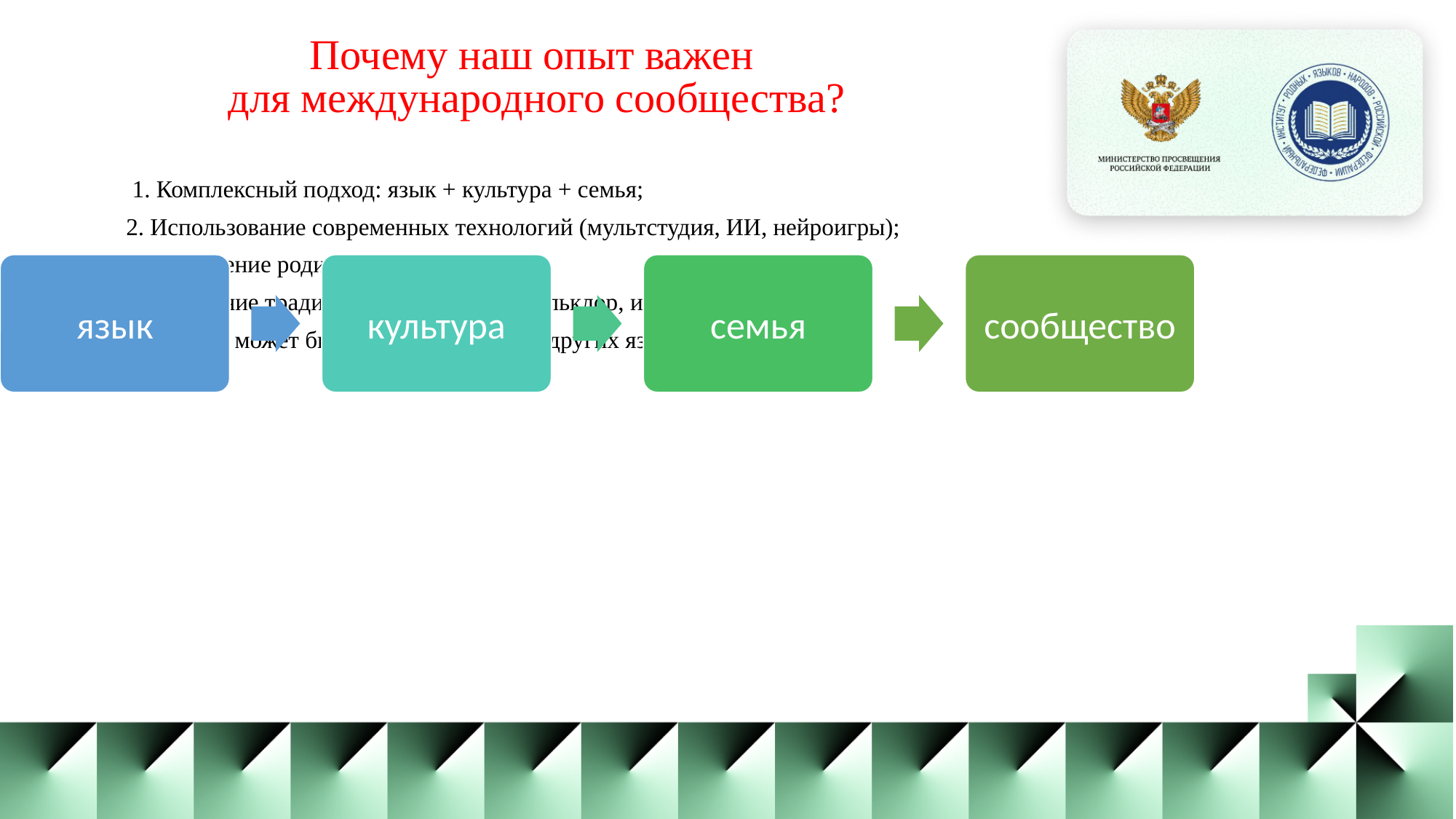

Почему наш опыт важен
для международного сообщества?
 1. Комплексный подход: язык + культура + семья;
2. Использование современных технологий (мультстудия, ИИ, нейроигры);
3. Вовлечение родителей в сообщество;
4. Сочетание традиционных методов (фольклор, игры) и инноваций;
5. Модель может быть адаптирована для других языков малых народов.
язык

культура

семья

сообщество